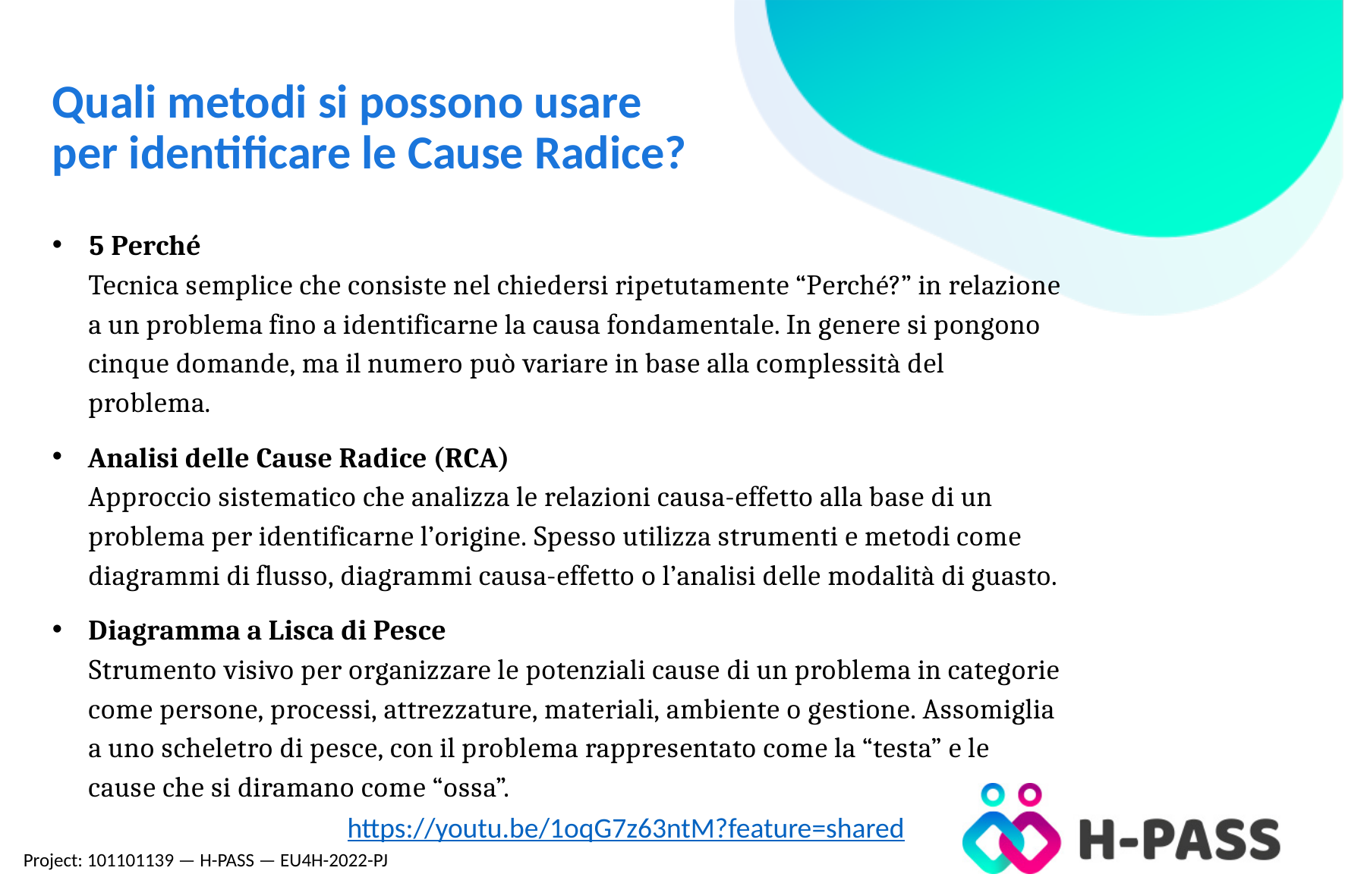

# Quali metodi si possono usare per identificare le Cause Radice?
5 Perché
Tecnica semplice che consiste nel chiedersi ripetutamente “Perché?” in relazione a un problema fino a identificarne la causa fondamentale. In genere si pongono cinque domande, ma il numero può variare in base alla complessità del problema.
Analisi delle Cause Radice (RCA)
Approccio sistematico che analizza le relazioni causa-effetto alla base di un problema per identificarne l’origine. Spesso utilizza strumenti e metodi come diagrammi di flusso, diagrammi causa-effetto o l’analisi delle modalità di guasto.
Diagramma a Lisca di Pesce
Strumento visivo per organizzare le potenziali cause di un problema in categorie come persone, processi, attrezzature, materiali, ambiente o gestione. Assomiglia a uno scheletro di pesce, con il problema rappresentato come la “testa” e le cause che si diramano come “ossa”.
https://youtu.be/1oqG7z63ntM?feature=shared
Project: 101101139 — H-PASS — EU4H-2022-PJ